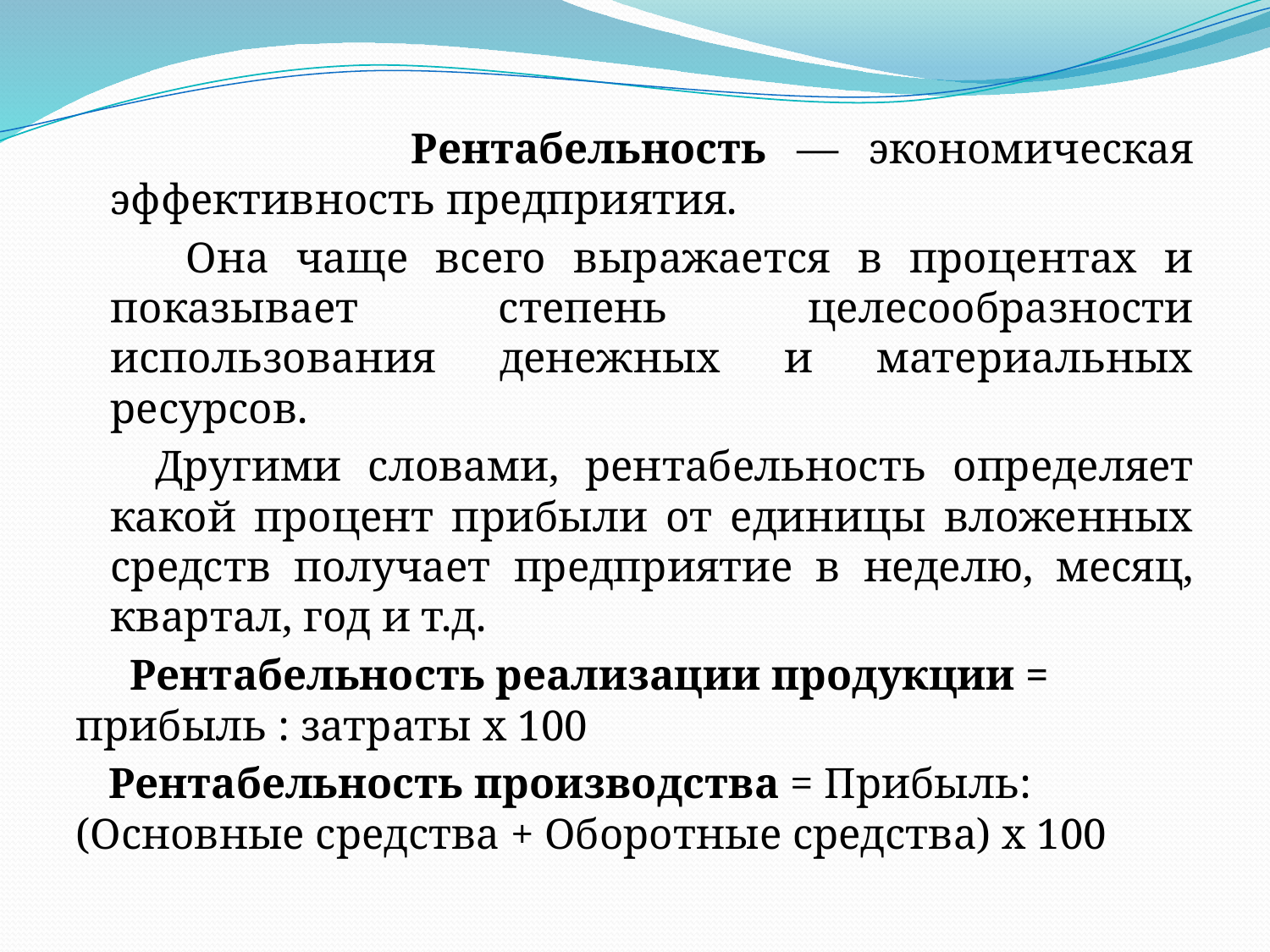

Рентабельность — экономическая эффективность предприятия.
    Она чаще всего выражается в процентах и показывает степень целесообразности использования денежных и материальных ресурсов.
   Другими словами, рентабельность определяет какой процент прибыли от единицы вложенных средств получает предприятие в неделю, месяц, квартал, год и т.д.
     Рентабельность реализации продукции = прибыль : затраты х 100
   Рентабельность производства = Прибыль: (Основные средства + Оборотные средства) х 100